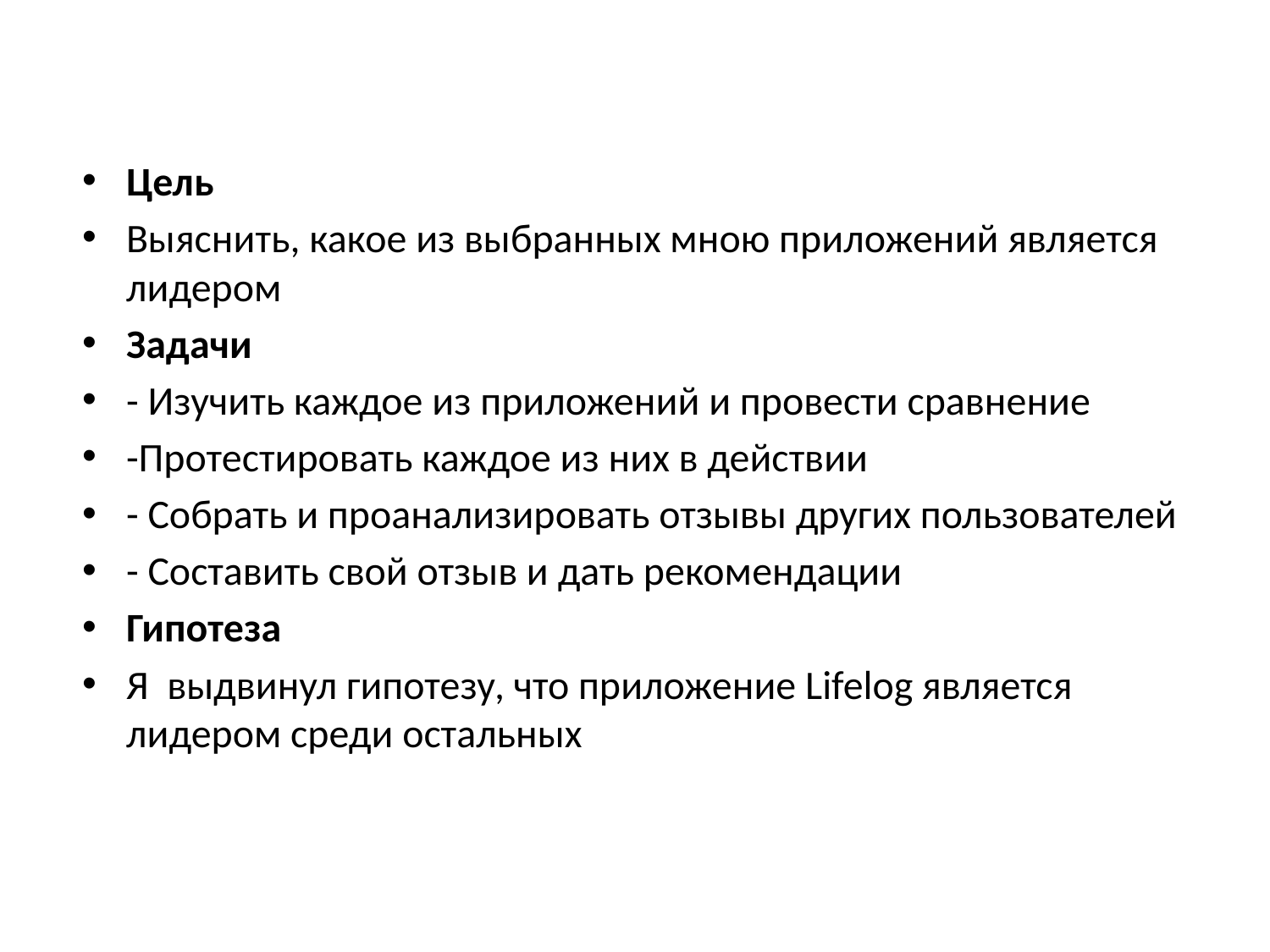

Цель
Выяснить, какое из выбранных мною приложений является лидером
Задачи
- Изучить каждое из приложений и провести сравнение
-Протестировать каждое из них в действии
- Собрать и проанализировать отзывы других пользователей
- Составить свой отзыв и дать рекомендации
Гипотеза
Я  выдвинул гипотезу, что приложение Lifelog является лидером среди остальных